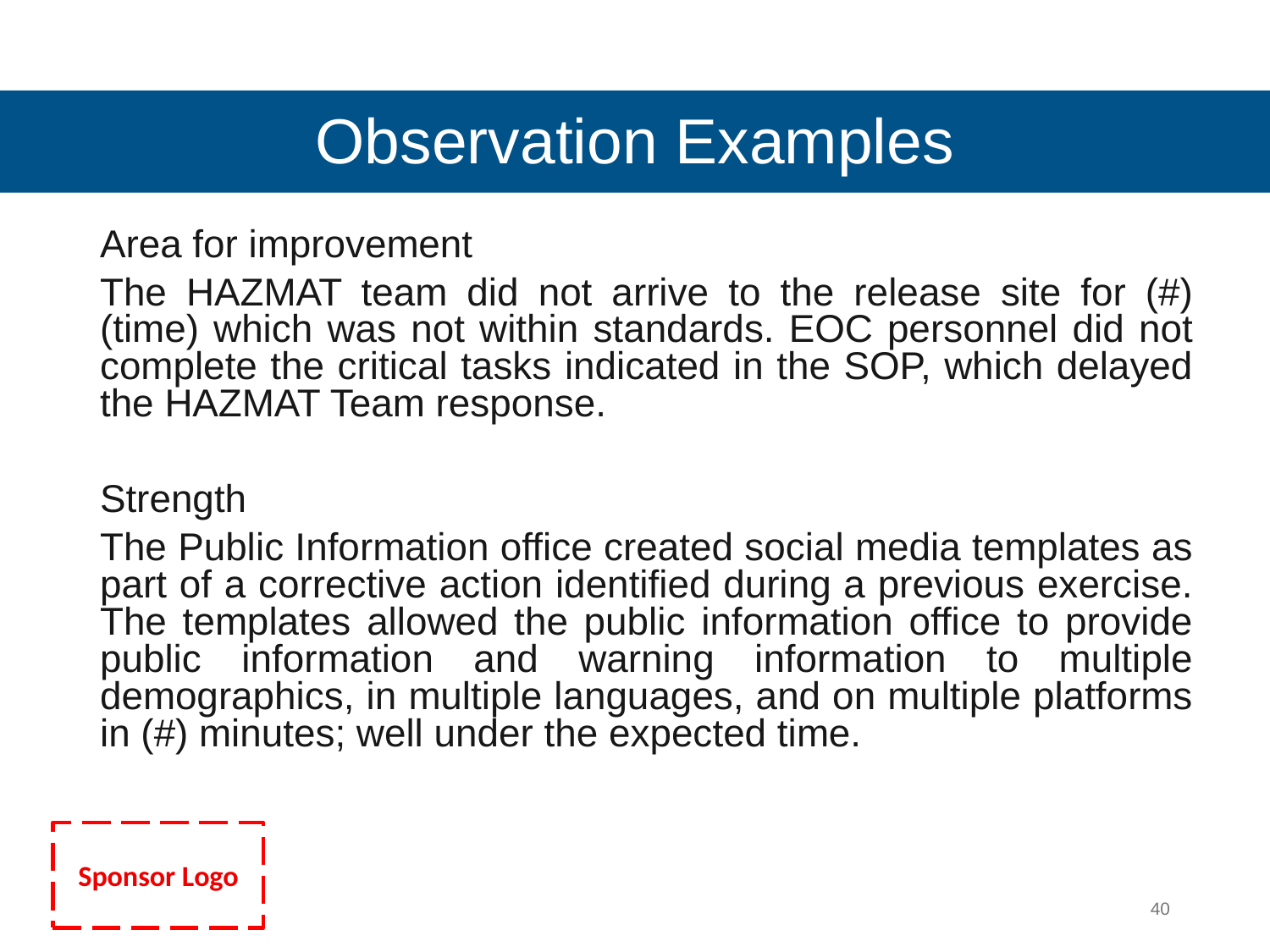

Observation Examples
Area for improvement
The HAZMAT team did not arrive to the release site for (#) (time) which was not within standards. EOC personnel did not complete the critical tasks indicated in the SOP, which delayed the HAZMAT Team response.

Strength
The Public Information office created social media templates as part of a corrective action identified during a previous exercise. The templates allowed the public information office to provide public information and warning information to multiple demographics, in multiple languages, and on multiple platforms in (#) minutes; well under the expected time.
40